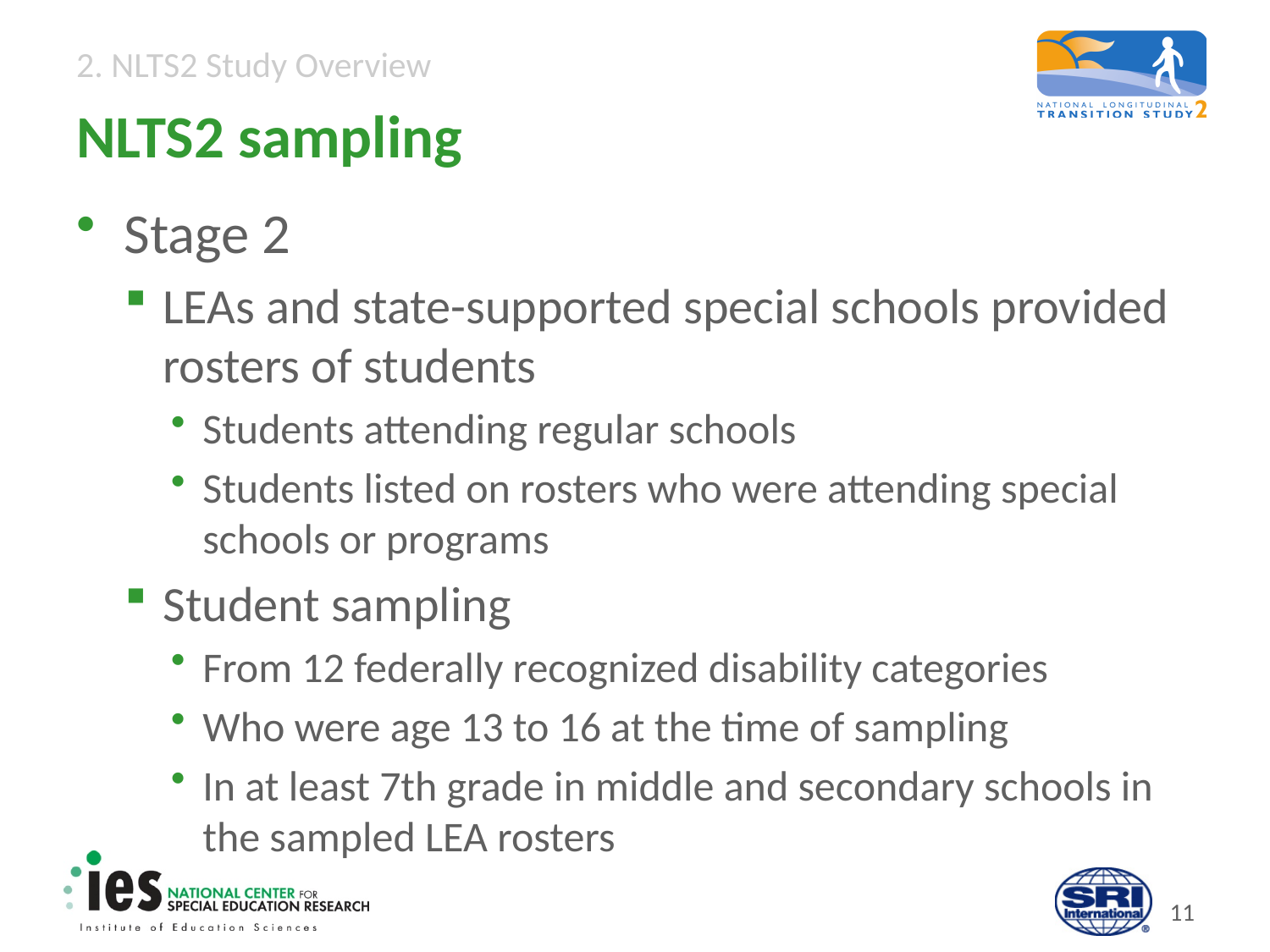

# NLTS2 sampling
Stage 2
LEAs and state-supported special schools provided rosters of students
Students attending regular schools
Students listed on rosters who were attending special schools or programs
Student sampling
From 12 federally recognized disability categories
Who were age 13 to 16 at the time of sampling
In at least 7th grade in middle and secondary schools in the sampled LEA rosters

11